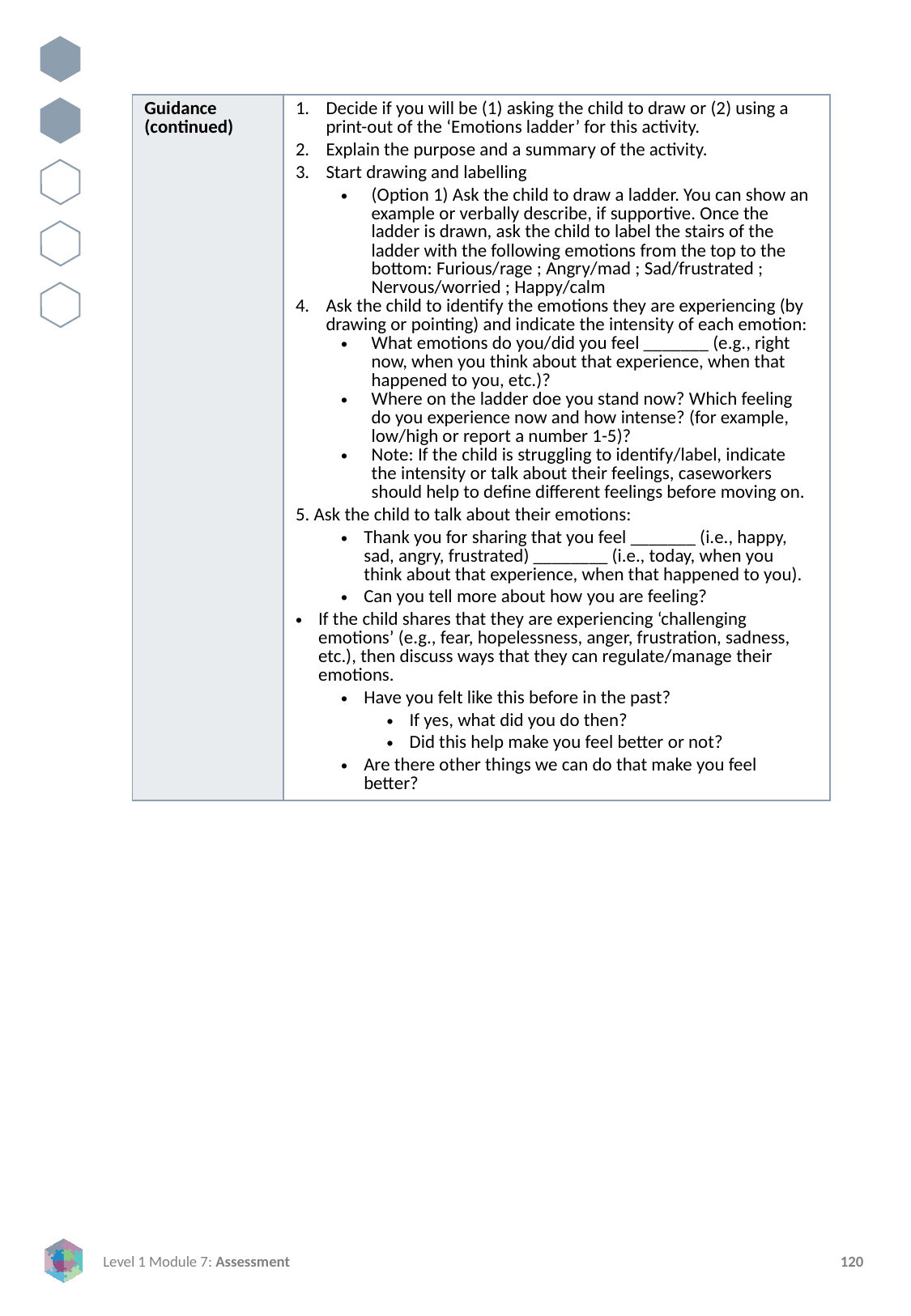

| Guidance (continued) | Decide if you will be (1) asking the child to draw or (2) using a print-out of the ‘Emotions ladder’ for this activity. Explain the purpose and a summary of the activity. Start drawing and labelling (Option 1) Ask the child to draw a ladder. You can show an example or verbally describe, if supportive. Once the ladder is drawn, ask the child to label the stairs of the ladder with the following emotions from the top to the bottom: Furious/rage ; Angry/mad ; Sad/frustrated ; Nervous/worried ; Happy/calm Ask the child to identify the emotions they are experiencing (by drawing or pointing) and indicate the intensity of each emotion: What emotions do you/did you feel \_\_\_\_\_\_\_ (e.g., right now, when you think about that experience, when that happened to you, etc.)? Where on the ladder doe you stand now? Which feeling do you experience now and how intense? (for example, low/high or report a number 1-5)? Note: If the child is struggling to identify/label, indicate the intensity or talk about their feelings, caseworkers should help to define different feelings before moving on. 5. Ask the child to talk about their emotions: Thank you for sharing that you feel \_\_\_\_\_\_\_ (i.e., happy, sad, angry, frustrated) \_\_\_\_\_\_\_\_ (i.e., today, when you think about that experience, when that happened to you). Can you tell more about how you are feeling? If the child shares that they are experiencing ‘challenging emotions’ (e.g., fear, hopelessness, anger, frustration, sadness, etc.), then discuss ways that they can regulate/manage their emotions. Have you felt like this before in the past? If yes, what did you do then? Did this help make you feel better or not? Are there other things we can do that make you feel better? |
| --- | --- |